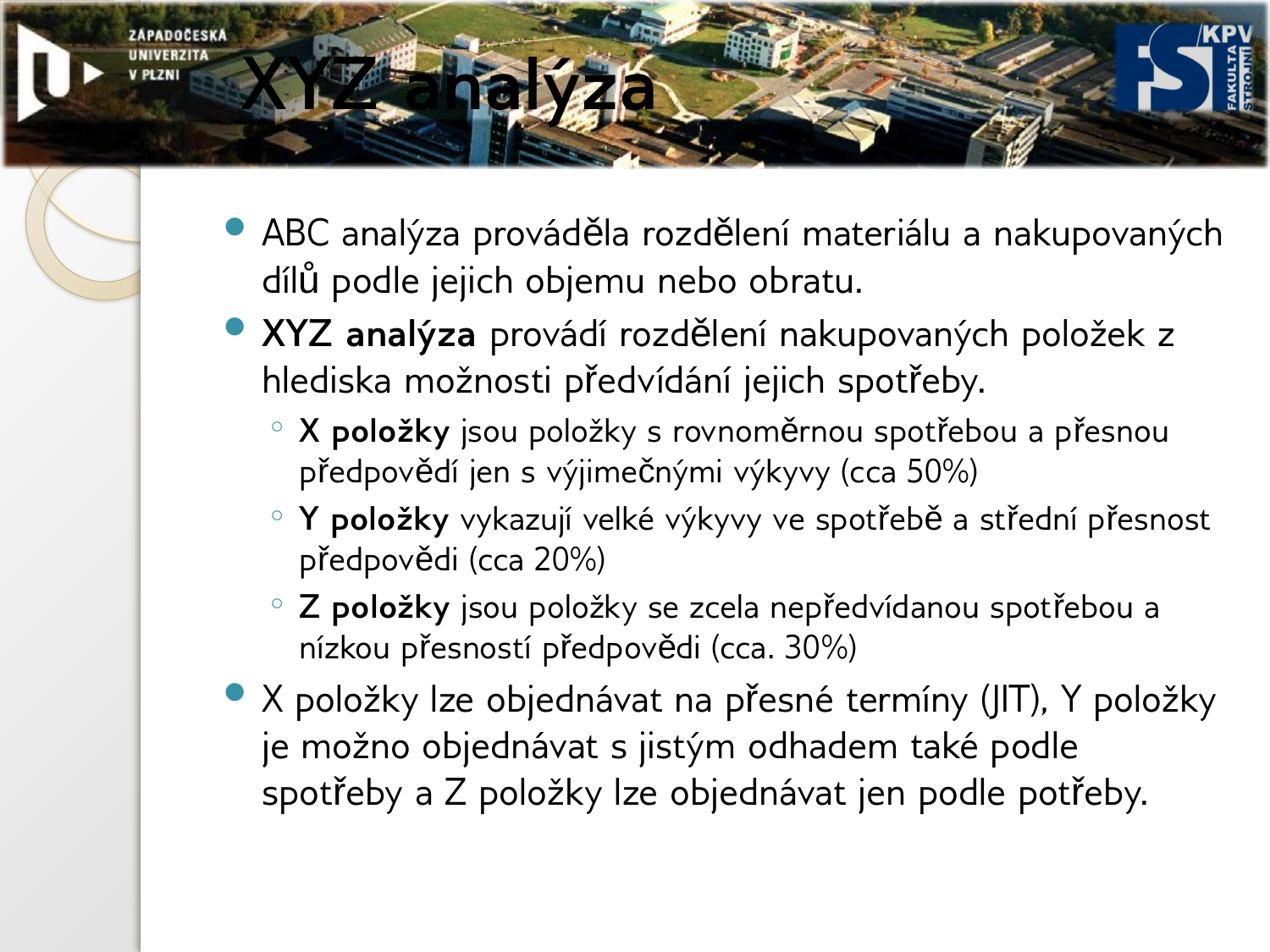

# XYZ analýza
ABC analýza prováděla rozdělení materiálu a nakupovaných dílů podle jejich objemu nebo obratu.
XYZ analýza provádí rozdělení nakupovaných položek z hlediska možnosti předvídání jejich spotřeby.
X položky jsou položky s rovnoměrnou spotřebou a přesnou předpovědí jen s výjimečnými výkyvy (cca 50%)
Y položky vykazují velké výkyvy ve spotřebě a střední přesnost předpovědi (cca 20%)
Z položky jsou položky se zcela nepředvídanou spotřebou a nízkou přesností předpovědi (cca. 30%)
X položky lze objednávat na přesné termíny (JIT), Y položky je možno objednávat s jistým odhadem také podle spotřeby a Z položky lze objednávat jen podle potřeby.